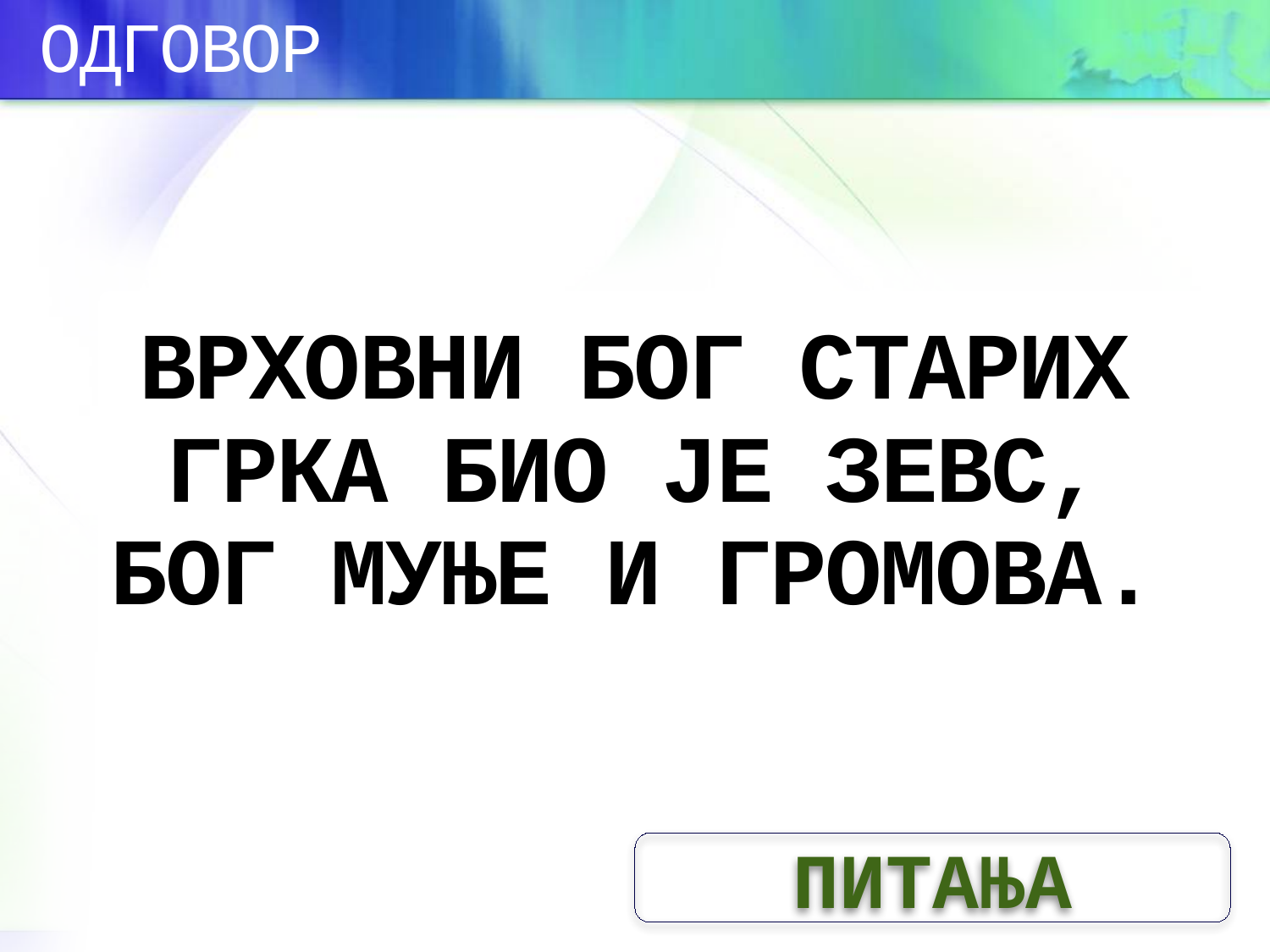

ОДГОВОР
# ВРХОВНИ БОГ СТАРИХ ГРКА БИО ЈЕ ЗЕВС, БОГ МУЊЕ И ГРОМОВА.
ПИТАЊА